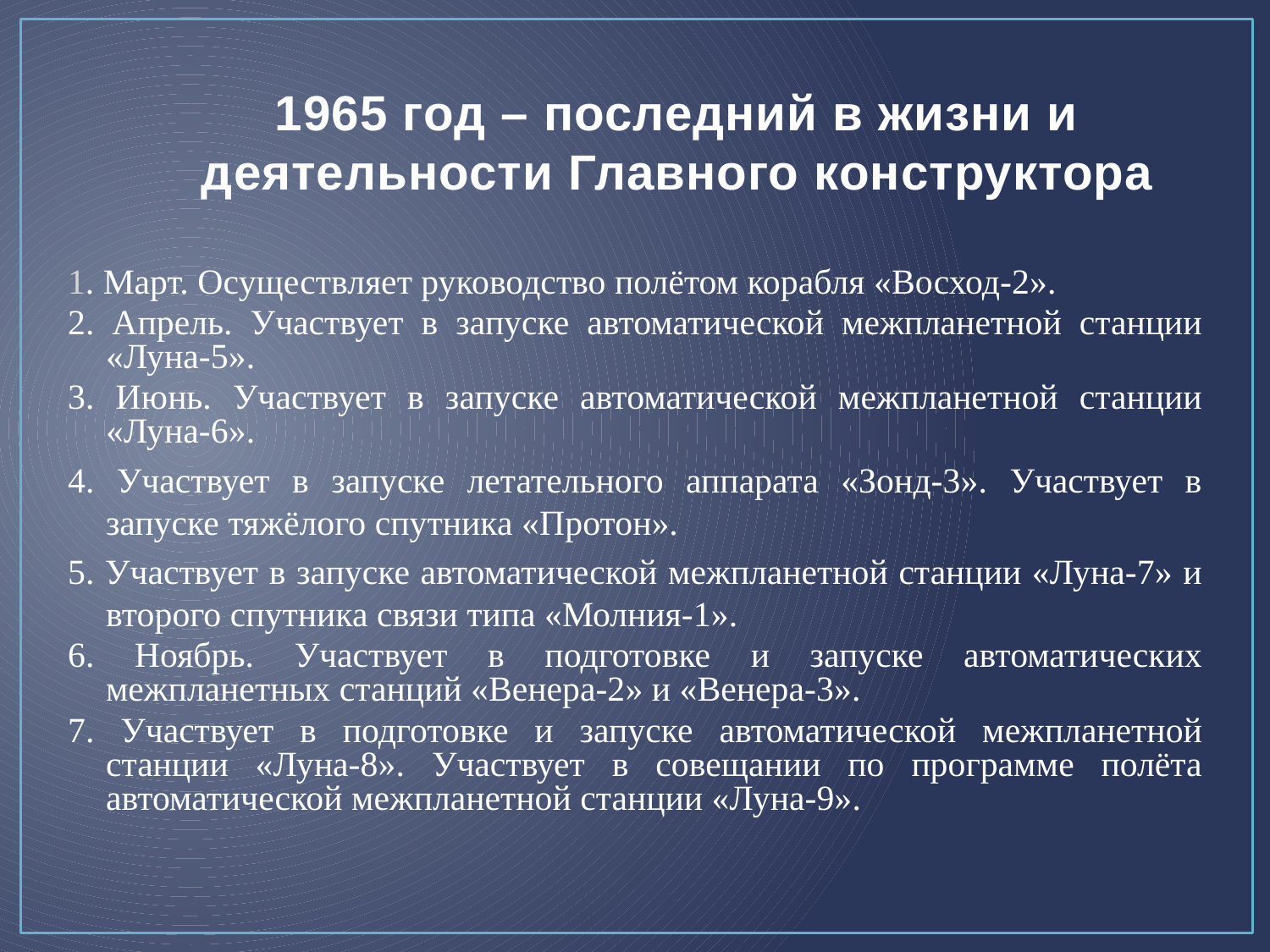

# 1965 год – последний в жизни и деятельности Главного конструктора
1. Март. Осуществляет руководство полётом корабля «Восход-2».
2. Апрель. Участвует в запуске автоматической межпланетной станции «Луна-5».
3. Июнь. Участвует в запуске автоматической межпланетной станции «Луна-6».
4. Участвует в запуске летательного аппарата «Зонд-3». Участвует в запуске тяжёлого спутника «Протон».
5. Участвует в запуске автоматической межпланетной станции «Луна-7» и второго спутника связи типа «Молния-1».
6. Ноябрь. Участвует в подготовке и запуске автоматических межпланетных станций «Венера-2» и «Венера-3».
7. Участвует в подготовке и запуске автоматической межпланетной станции «Луна-8». Участвует в совещании по программе полёта автоматической межпланетной станции «Луна-9».